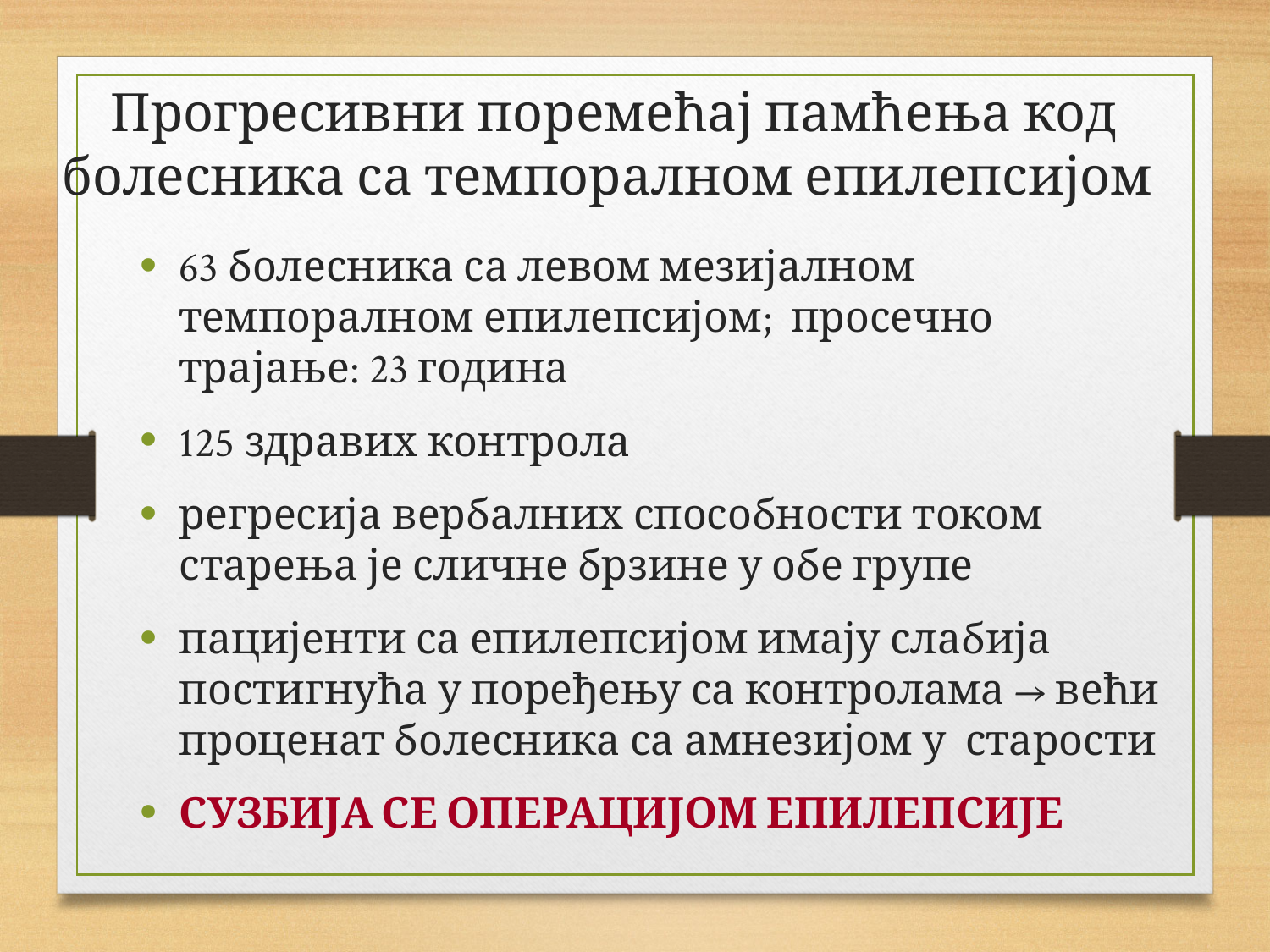

Прогресивни поремећај памћења код болесника са темпоралном епилепсијом
63 болесника са левом мезијалном темпоралном епилепсијом;  просечно трајање: 23 година
125 здравих контрола
регресија вербалних способности током старења је сличне брзине у обе групе
пацијенти са епилепсијом имају слабија постигнућа у поређењу са контролама → већи проценат болесника са амнезијом у  старости
СУЗБИЈА СЕ ОПЕРАЦИЈОМ ЕПИЛЕПСИЈЕ